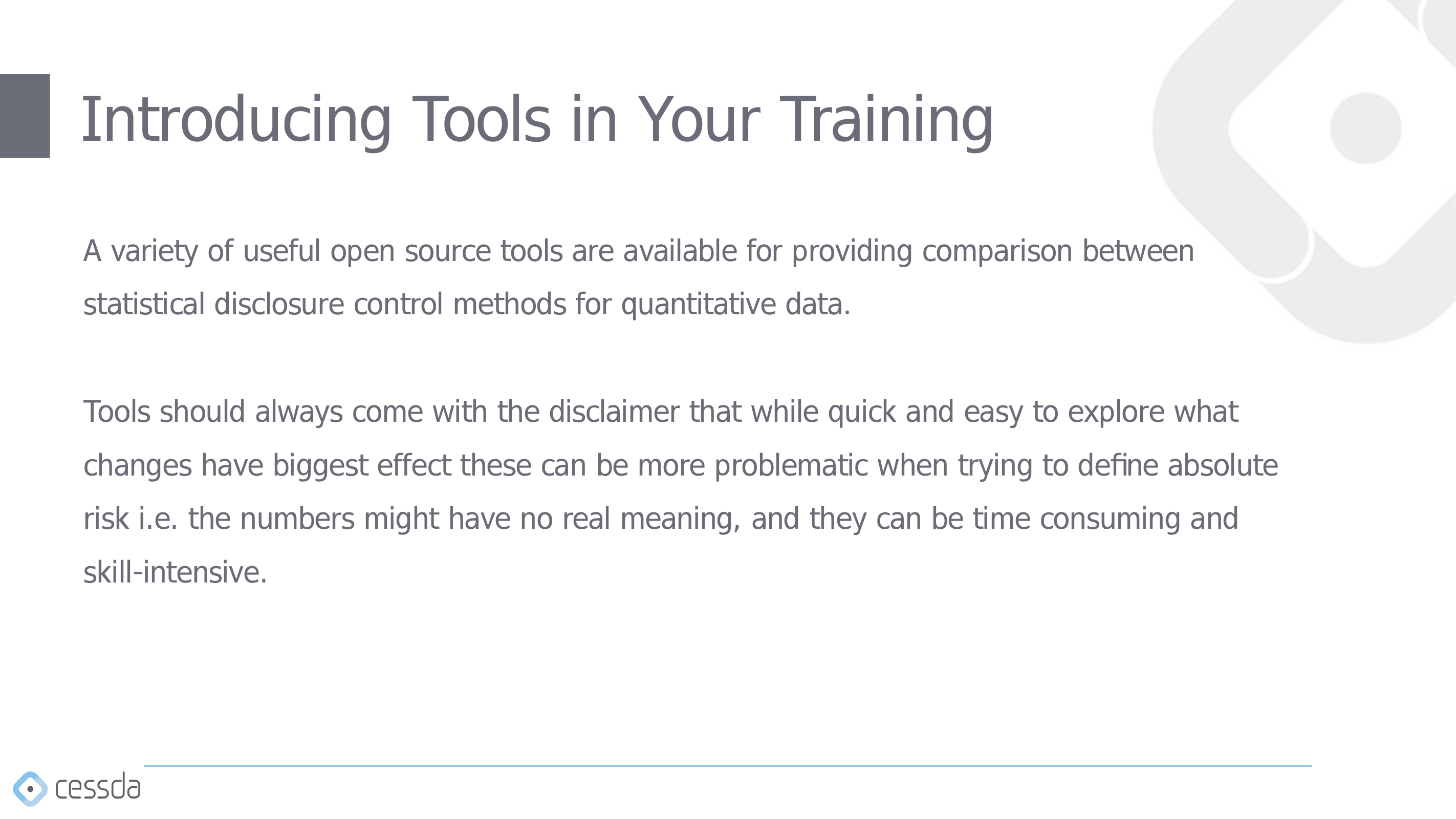

# Introducing Tools in Your Training
A variety of useful open source tools are available for providing comparison between statistical disclosure control methods for quantitative data.

Tools should always come with the disclaimer that while quick and easy to explore what changes have biggest effect these can be more problematic when trying to define absolute risk i.e. the numbers might have no real meaning, and they can be time consuming and skill-intensive.